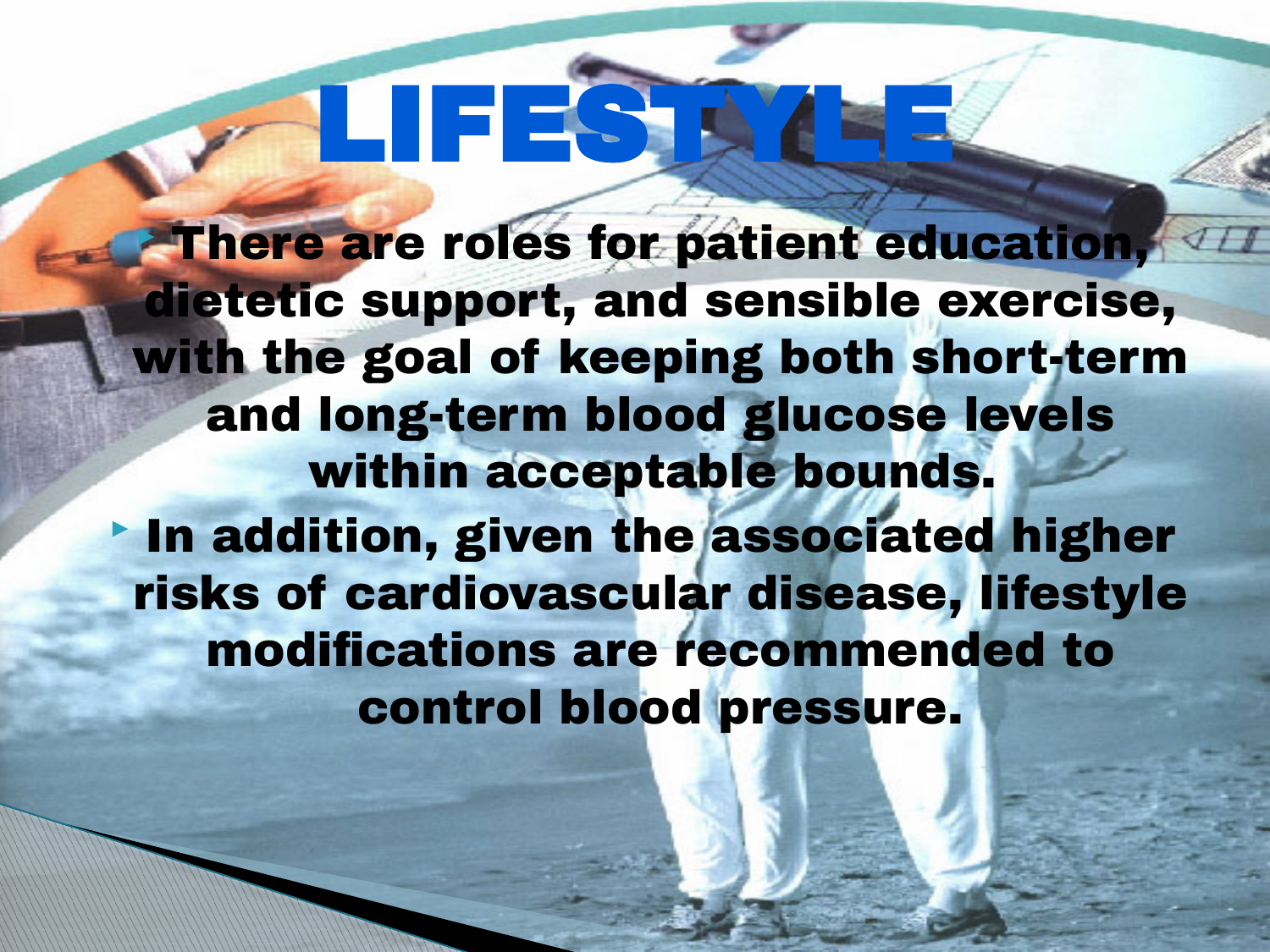

# Lifestyle
There are roles for patient education, dietetic support, and sensible exercise, with the goal of keeping both short-term and long-term blood glucose levels within acceptable bounds.
In addition, given the associated higher risks of cardiovascular disease, lifestyle modifications are recommended to control blood pressure.